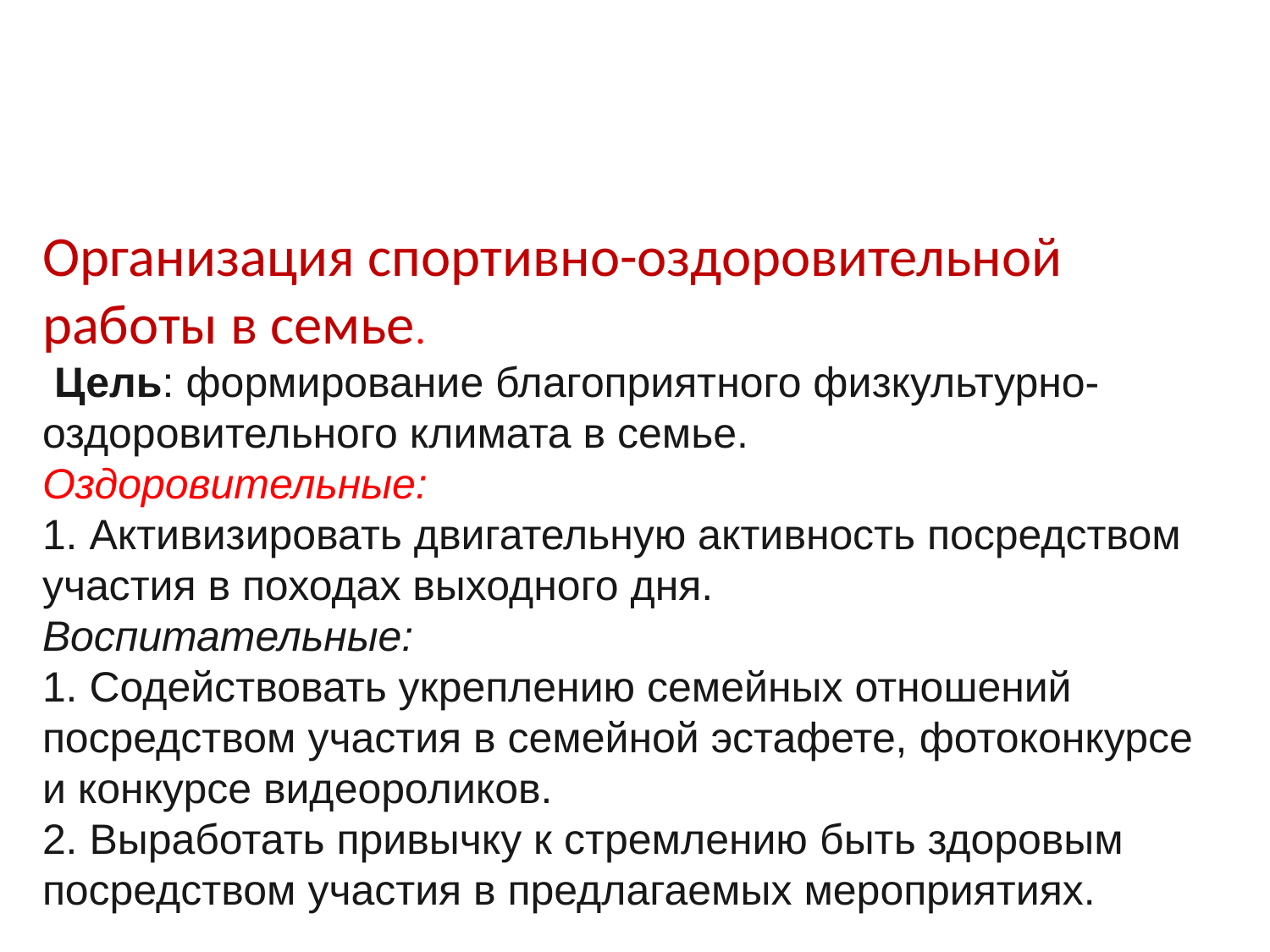

Организация спортивно-оздоровительной работы в семье.
 Цель: формирование благоприятного физкультурно-оздоровительного климата в семье.
Оздоровительные:
1. Активизировать двигательную активность посредством участия в походах выходного дня.
Воспитательные:
1. Содействовать укреплению семейных отношений посредством участия в семейной эстафете, фотоконкурсе и конкурсе видеороликов.
2. Выработать привычку к стремлению быть здоровым посредством участия в предлагаемых мероприятиях.